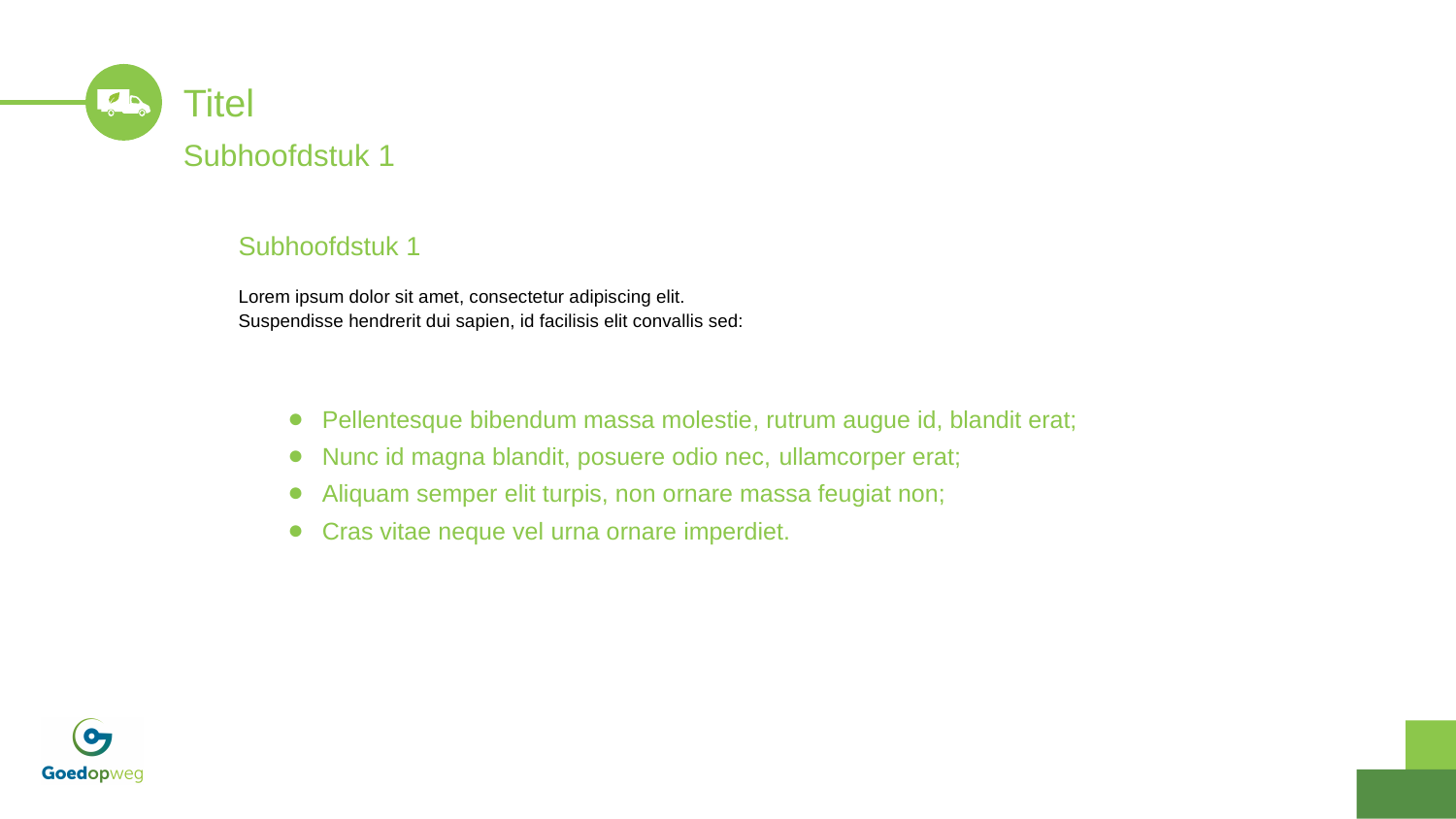

# Titel
Subhoofdstuk 1
Subhoofdstuk 1
Lorem ipsum dolor sit amet, consectetur adipiscing elit.
Suspendisse hendrerit dui sapien, id facilisis elit convallis sed:
Pellentesque bibendum massa molestie, rutrum augue id, blandit erat;
Nunc id magna blandit, posuere odio nec, ullamcorper erat;
Aliquam semper elit turpis, non ornare massa feugiat non;
Cras vitae neque vel urna ornare imperdiet.